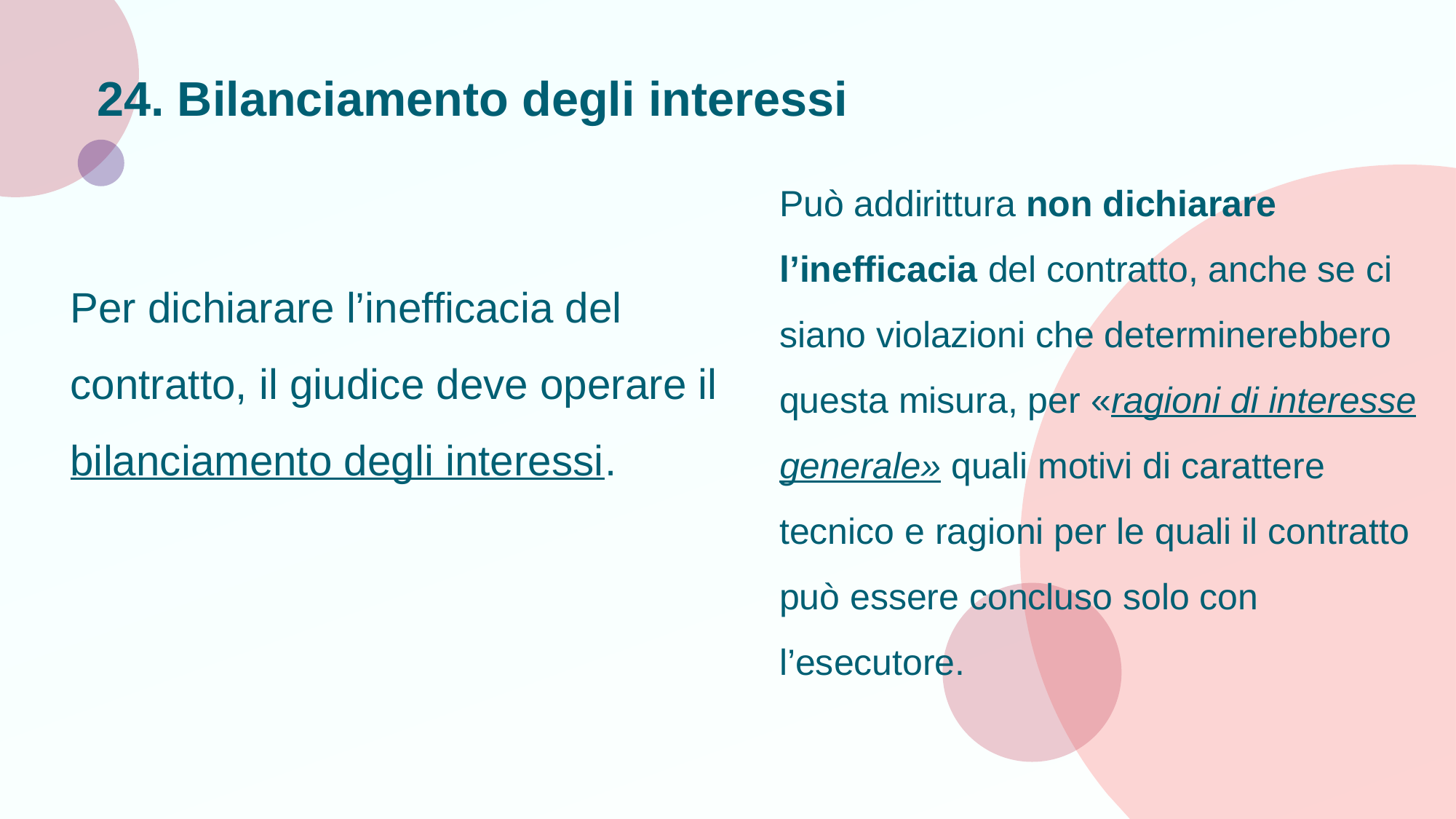

# 24. Bilanciamento degli interessi
Può addirittura non dichiarare l’inefficacia del contratto, anche se ci siano violazioni che determinerebbero questa misura, per «ragioni di interesse generale» quali motivi di carattere tecnico e ragioni per le quali il contratto può essere concluso solo con l’esecutore.
Per dichiarare l’inefficacia del contratto, il giudice deve operare il bilanciamento degli interessi.